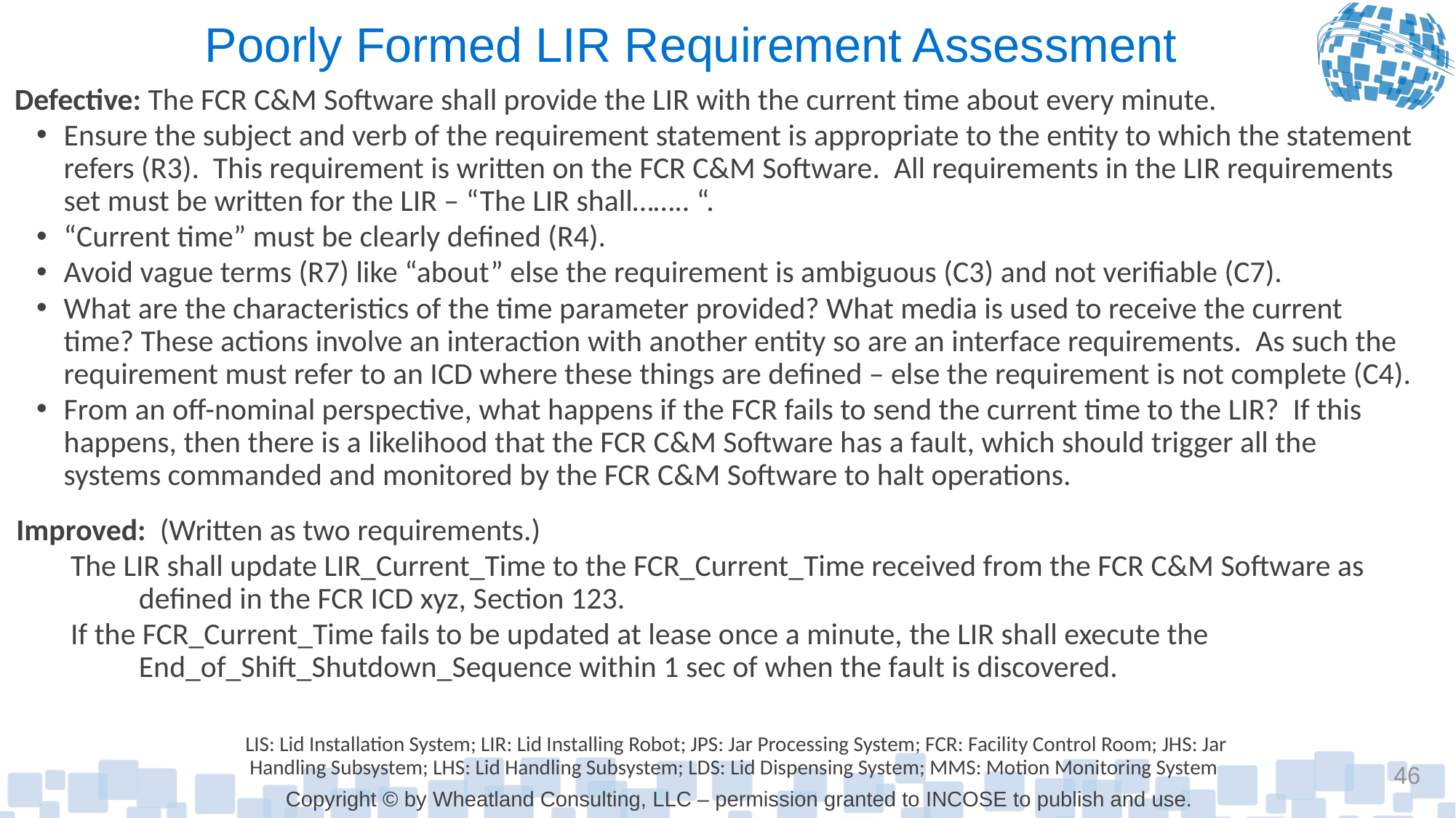

# Poorly Formed LIR Requirement Assessment
Defective: The FCR C&M Software shall provide the LIR with the current time about every minute.
Ensure the subject and verb of the requirement statement is appropriate to the entity to which the statement refers (R3).  This requirement is written on the FCR C&M Software.  All requirements in the LIR requirements set must be written for the LIR – “The LIR shall…….. “.
“Current time” must be clearly defined (R4).
Avoid vague terms (R7) like “about” else the requirement is ambiguous (C3) and not verifiable (C7).
What are the characteristics of the time parameter provided? What media is used to receive the current time? These actions involve an interaction with another entity so are an interface requirements.  As such the requirement must refer to an ICD where these things are defined – else the requirement is not complete (C4).
From an off-nominal perspective, what happens if the FCR fails to send the current time to the LIR?  If this happens, then there is a likelihood that the FCR C&M Software has a fault, which should trigger all the systems commanded and monitored by the FCR C&M Software to halt operations.

Improved:  (Written as two requirements.)
The LIR shall update LIR_Current_Time to the FCR_Current_Time received from the FCR C&M Software as defined in the FCR ICD xyz, Section 123.
If the FCR_Current_Time fails to be updated at lease once a minute, the LIR shall execute the  End_of_Shift_Shutdown_Sequence within 1 sec of when the fault is discovered.

LIS: Lid Installation System; LIR: Lid Installing Robot; JPS: Jar Processing System; FCR: Facility Control Room; JHS: Jar Handling Subsystem; LHS: Lid Handling Subsystem; LDS: Lid Dispensing System; MMS: Motion Monitoring System
46
Copyright © by Wheatland Consulting, LLC – permission granted to INCOSE to publish and use.